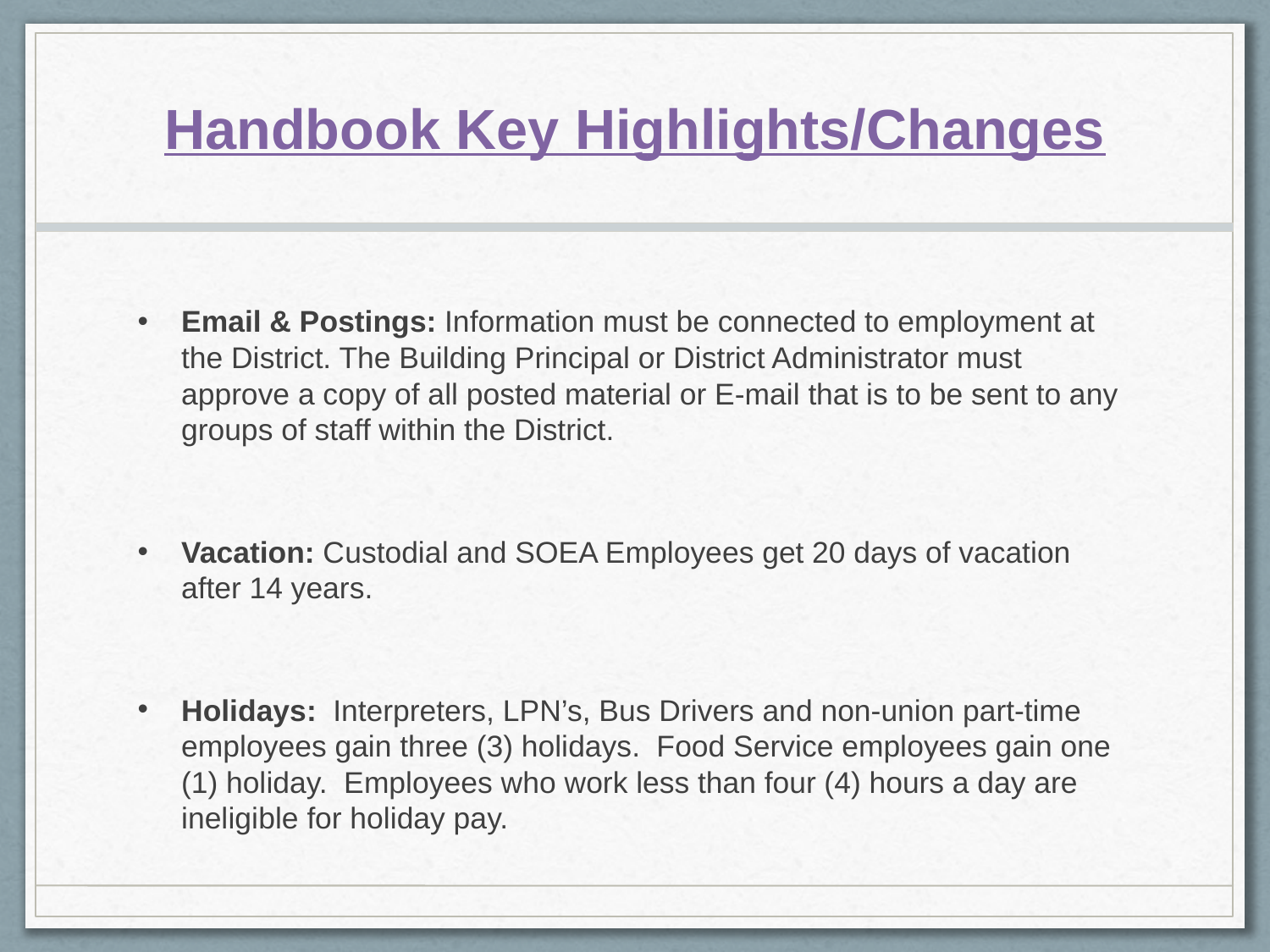

# Handbook Key Highlights/Changes
Email & Postings: Information must be connected to employment at the District. The Building Principal or District Administrator must approve a copy of all posted material or E-mail that is to be sent to any groups of staff within the District.

Vacation: Custodial and SOEA Employees get 20 days of vacation after 14 years.

Holidays:  Interpreters, LPN’s, Bus Drivers and non-union part-time employees gain three (3) holidays.  Food Service employees gain one (1) holiday.  Employees who work less than four (4) hours a day are ineligible for holiday pay.